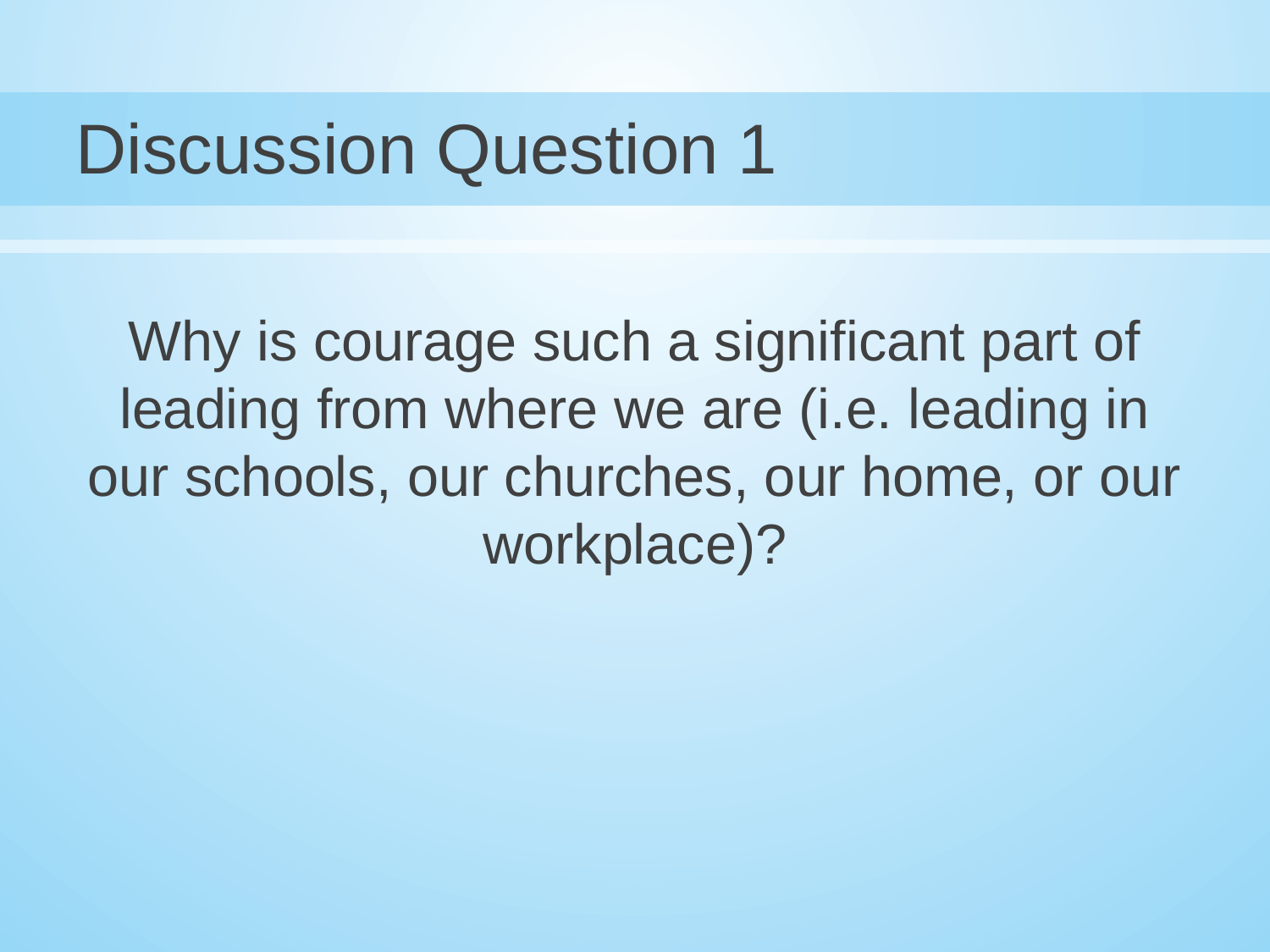

# Discussion Question 1
Why is courage such a significant part of leading from where we are (i.e. leading in our schools, our churches, our home, or our workplace)?